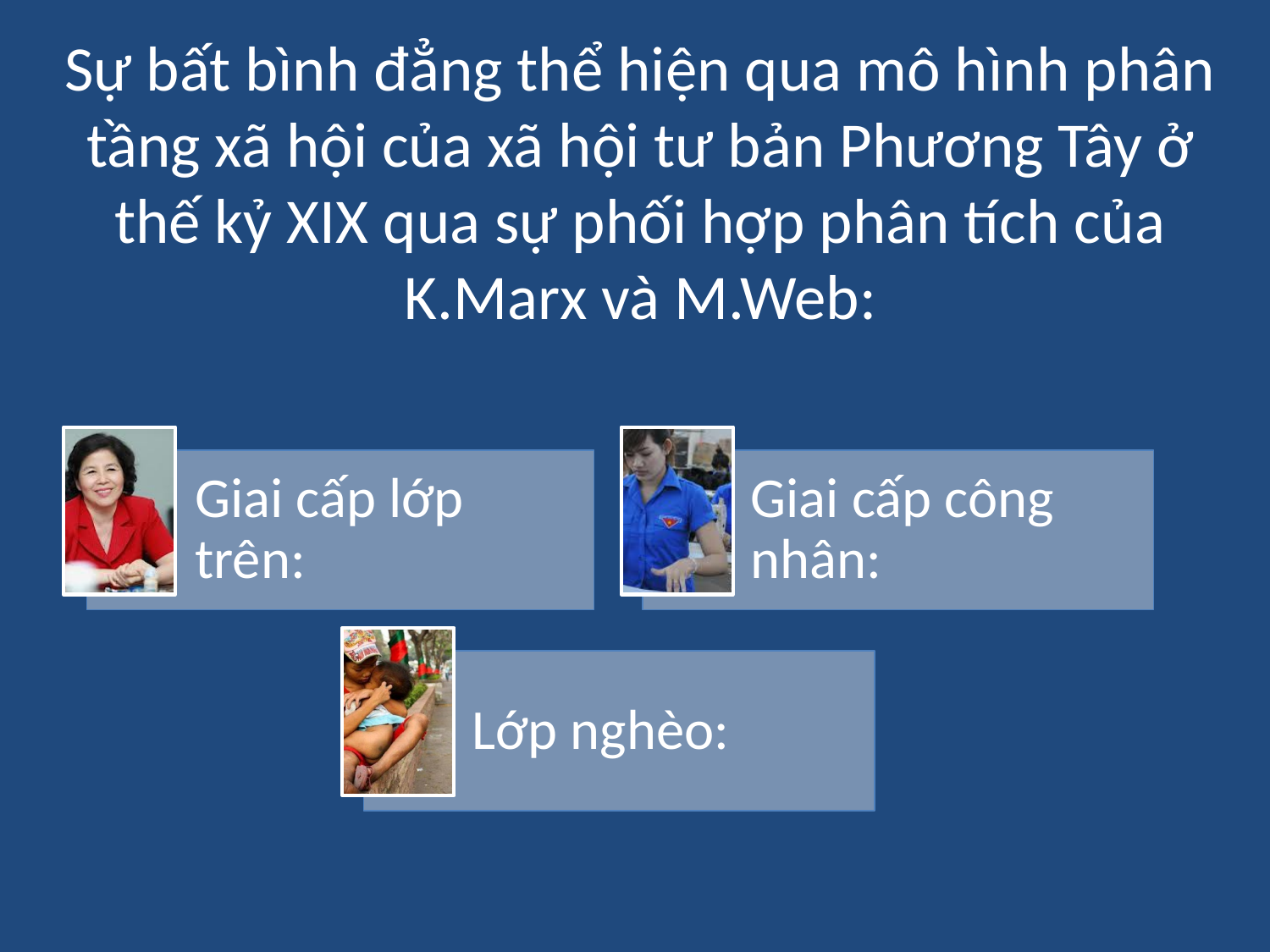

# Sự bất bình đẳng thể hiện qua mô hình phân tầng xã hội của xã hội tư bản Phương Tây ở thế kỷ XIX qua sự phối hợp phân tích của K.Marx và M.Web:
Giai cấp lớp trên:
Giai cấp công nhân:
Lớp nghèo: